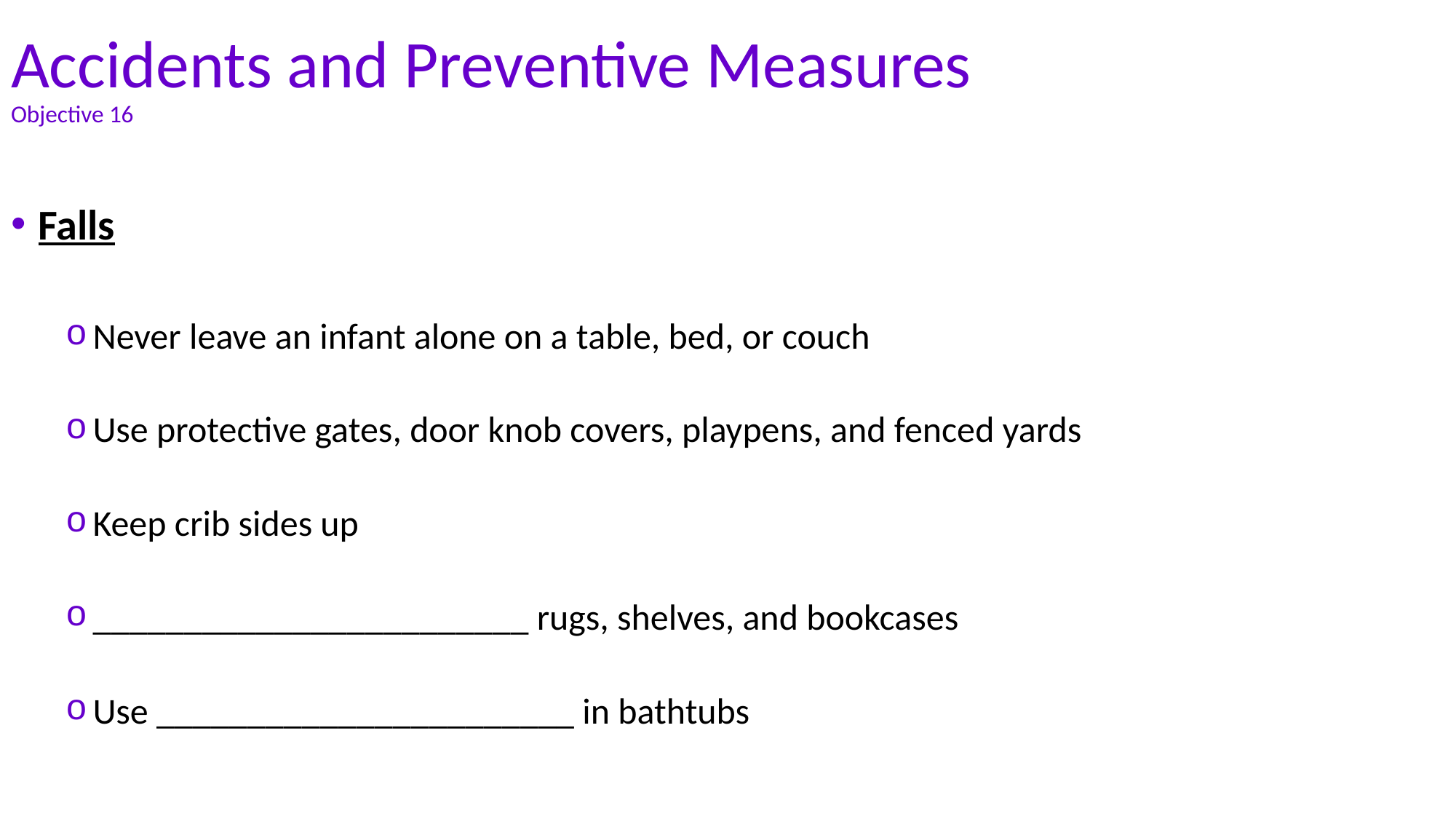

# Accidents and Preventive Measures Objective 16
Falls

Never leave an infant alone on a table, bed, or couch

Use protective gates, door knob covers, playpens, and fenced yards

Keep crib sides up

________________________ rugs, shelves, and bookcases

Use _______________________ in bathtubs